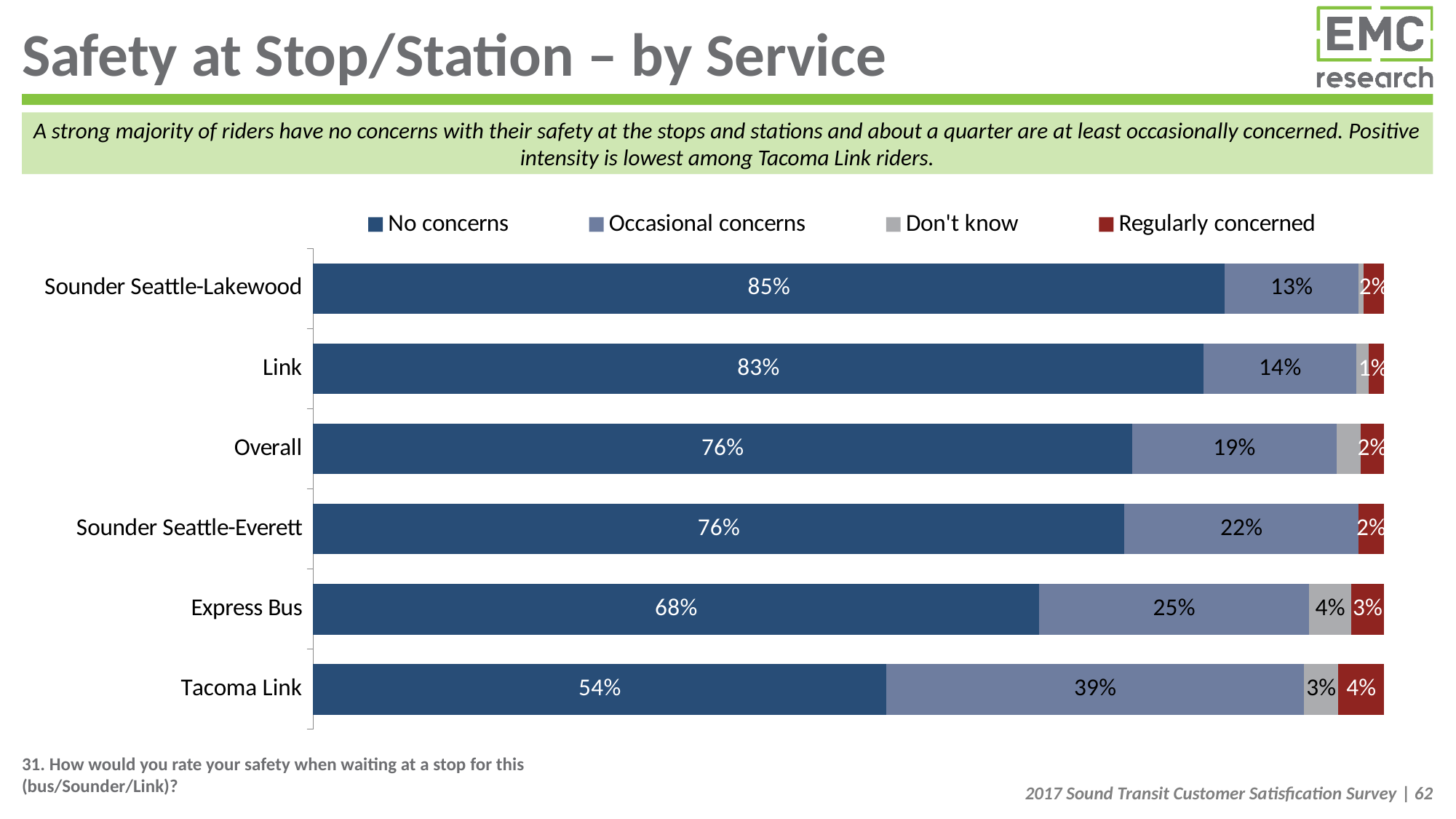

# Safety at Stop/Station – by Service
A strong majority of riders have no concerns with their safety at the stops and stations and about a quarter are at least occasionally concerned. Positive intensity is lowest among Tacoma Link riders.

### Chart

| Category | No concerns | Occasional concerns | Don't know | Regularly concerned |
|---|---|---|---|---|
| Sounder Seattle-Lakewood | 0.8508885373308557 | 0.12548125948368125 | 0.004726040637092755 | 0.01890416254837102 |
| Link | 0.8315064565044625 | 0.14273215360321076 | 0.011204423486016957 | 0.014556966406310972 |
| Overall | 0.7645928666710309 | 0.19115332388999506 | 0.022181659738581078 | 0.022072149700383424 |
| Sounder Seattle-Everett | 0.7574952561669831 | 0.21863377609108148 | 0.0 | 0.02387096774193545 |
| Express Bus | 0.677742584555943 | 0.2524060473255507 | 0.039160011461721024 | 0.030691356656784494 |
| Tacoma Link | 0.5352374653107433 | 0.3899636817526469 | 0.032124738577312656 | 0.04267411435929757 |
31. How would you rate your safety when waiting at a stop for this
(bus/Sounder/Link)?